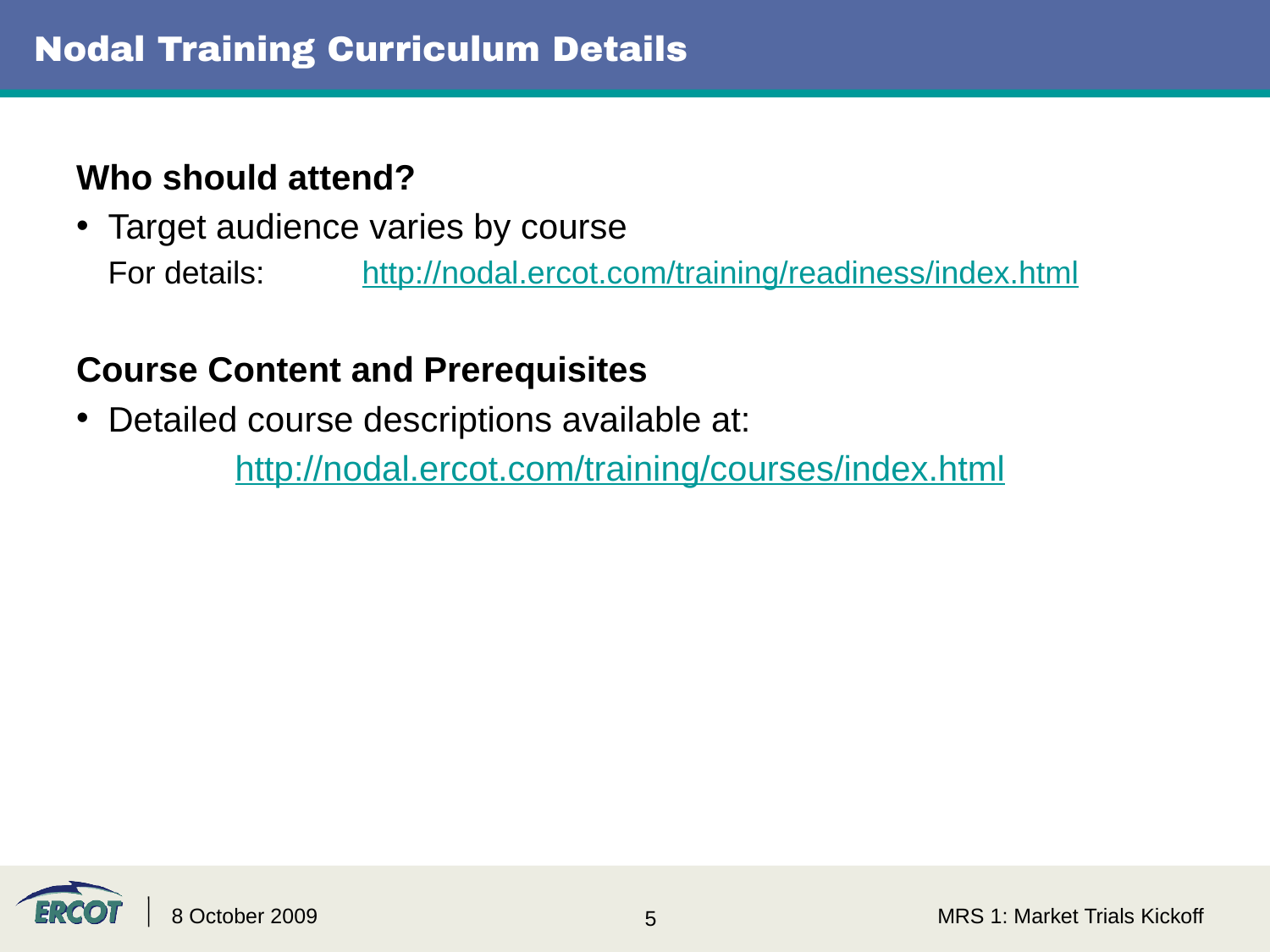

# Nodal Training Curriculum Details
Who should attend?
Target audience varies by course
	For details:  	http://nodal.ercot.com/training/readiness/index.html

Course Content and Prerequisites
Detailed course descriptions available at:
		http://nodal.ercot.com/training/courses/index.html

8 October 2009
MRS 1: Market Trials Kickoff